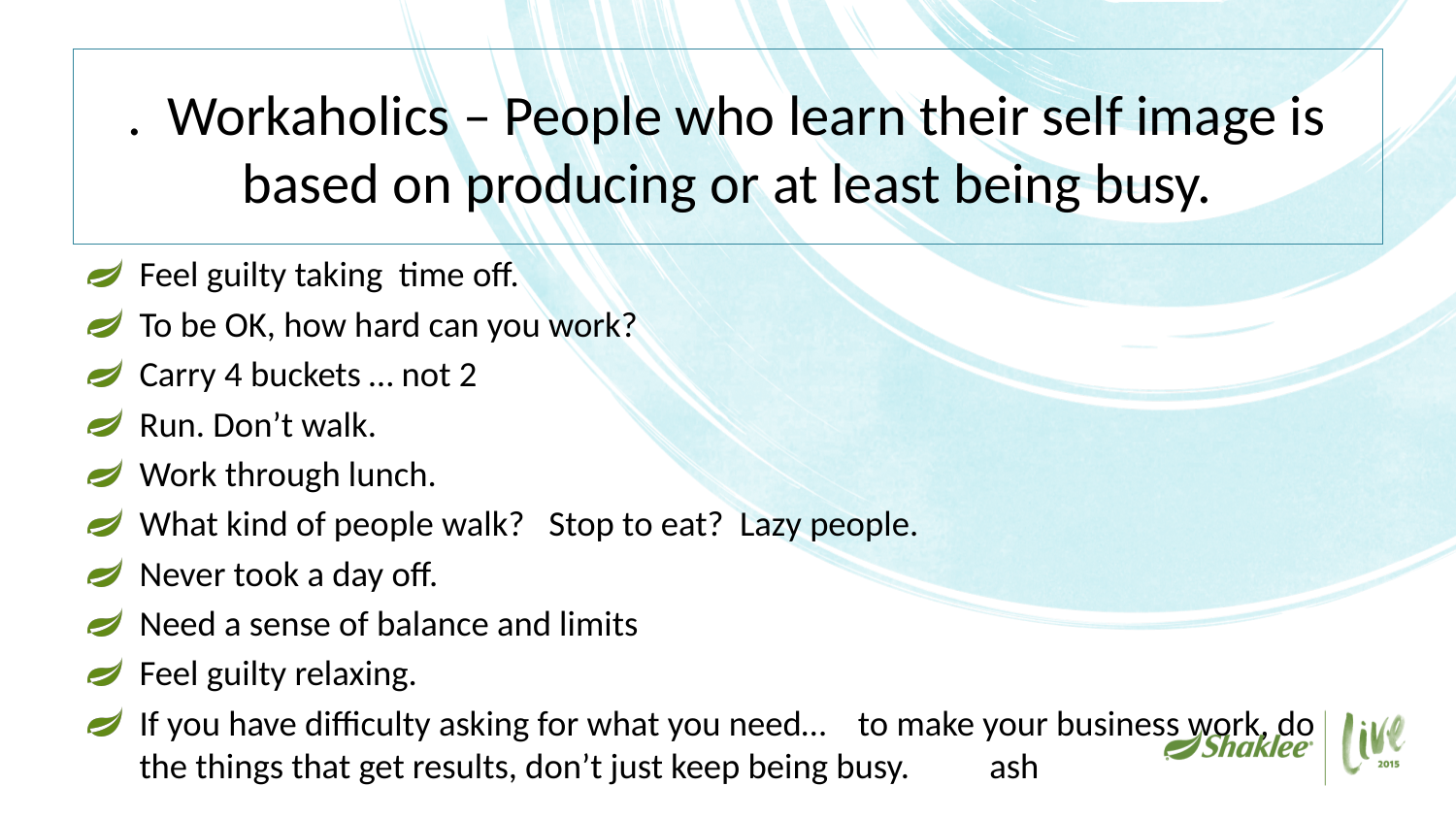

# .  Workaholics – People who learn their self image is based on producing or at least being busy.
Feel guilty taking  time off.
To be OK, how hard can you work?
Carry 4 buckets … not 2
Run. Don’t walk.
Work through lunch.
What kind of people walk?   Stop to eat?  Lazy people.
Never took a day off.
Need a sense of balance and limits
Feel guilty relaxing.
If you have difficulty asking for what you need…    to make your business work, do the things that get results, don’t just keep being busy.          ash